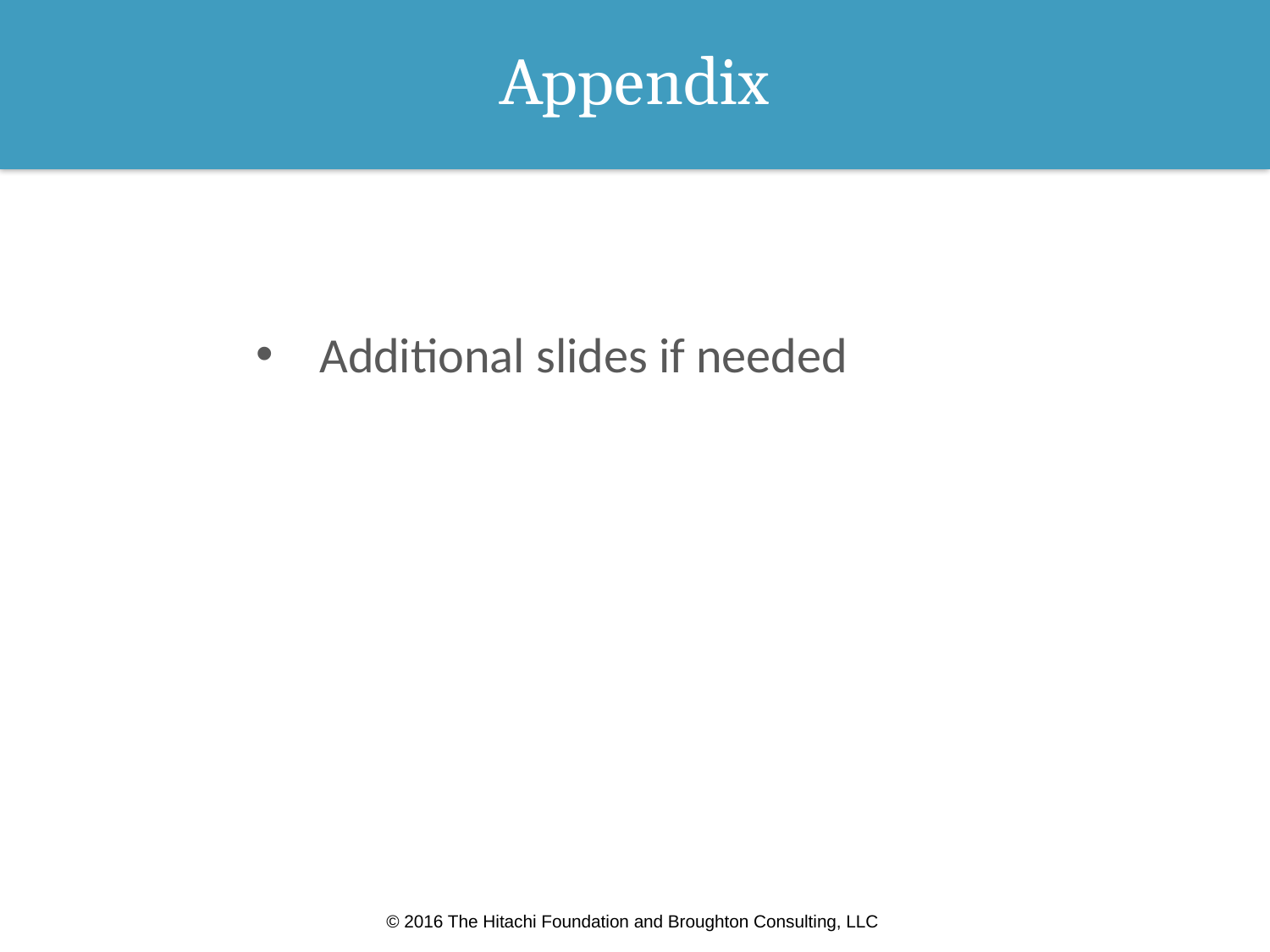

# Appendix
Additional slides if needed
© 2016 The Hitachi Foundation and Broughton Consulting, LLC